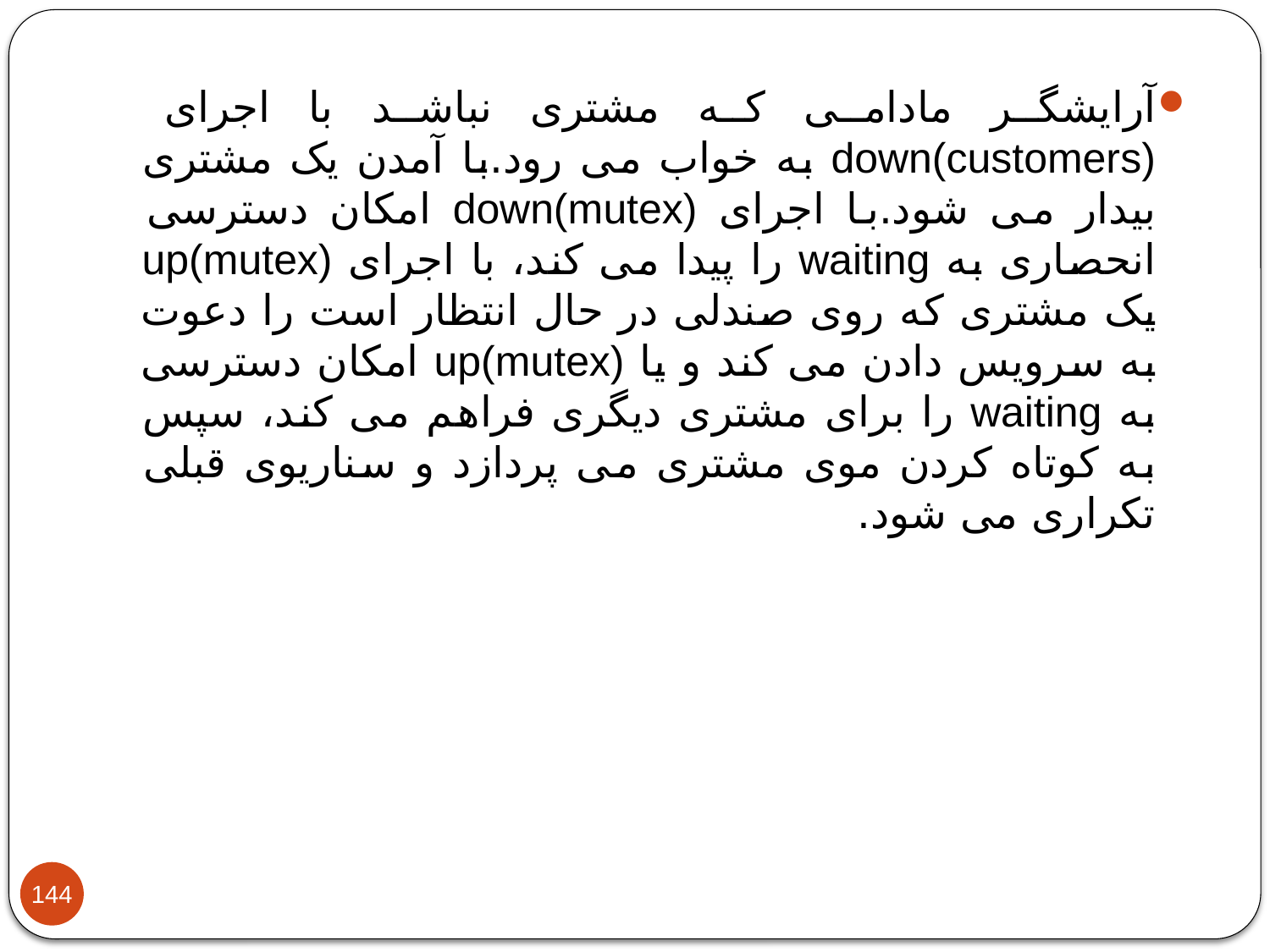

آرایشگر مادامی که مشتری نباشد با اجرای down(customers) به خواب می رود.با آمدن یک مشتری بیدار می شود.با اجرای down(mutex) امکان دسترسی انحصاری به waiting را پیدا می کند، با اجرای up(mutex) یک مشتری که روی صندلی در حال انتظار است را دعوت به سرویس دادن می کند و یا up(mutex) امکان دسترسی به waiting را برای مشتری دیگری فراهم می کند، سپس به کوتاه کردن موی مشتری می پردازد و سناریوی قبلی تکراری می شود.
144